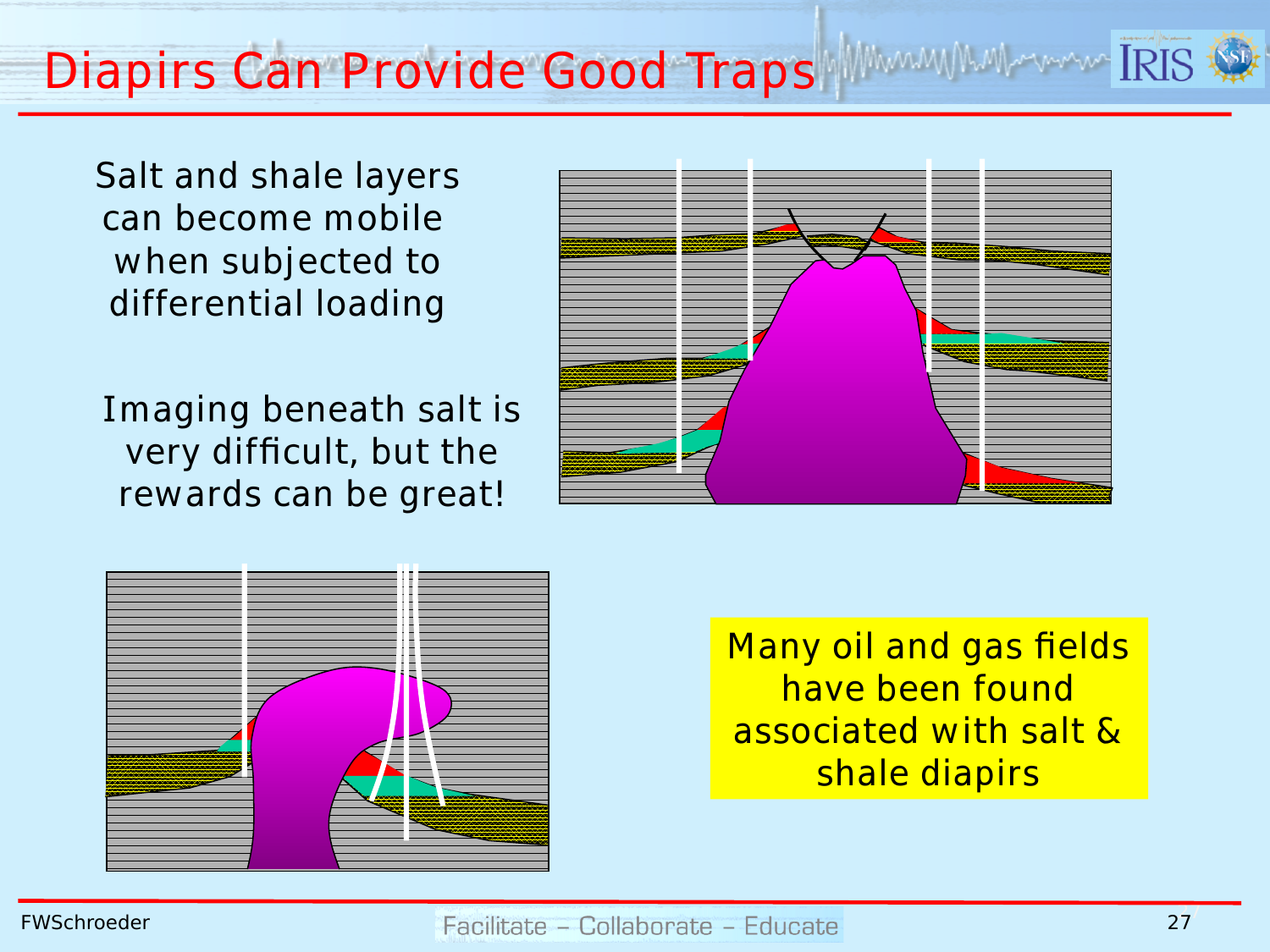

# Diapirs Can Provide Good Traps
Salt and shale layers can become mobile
when subjected to differential loading

Imaging beneath salt is very difficult, but the rewards can be great!

Many oil and gas fields have been found associated with salt & shale diapirs